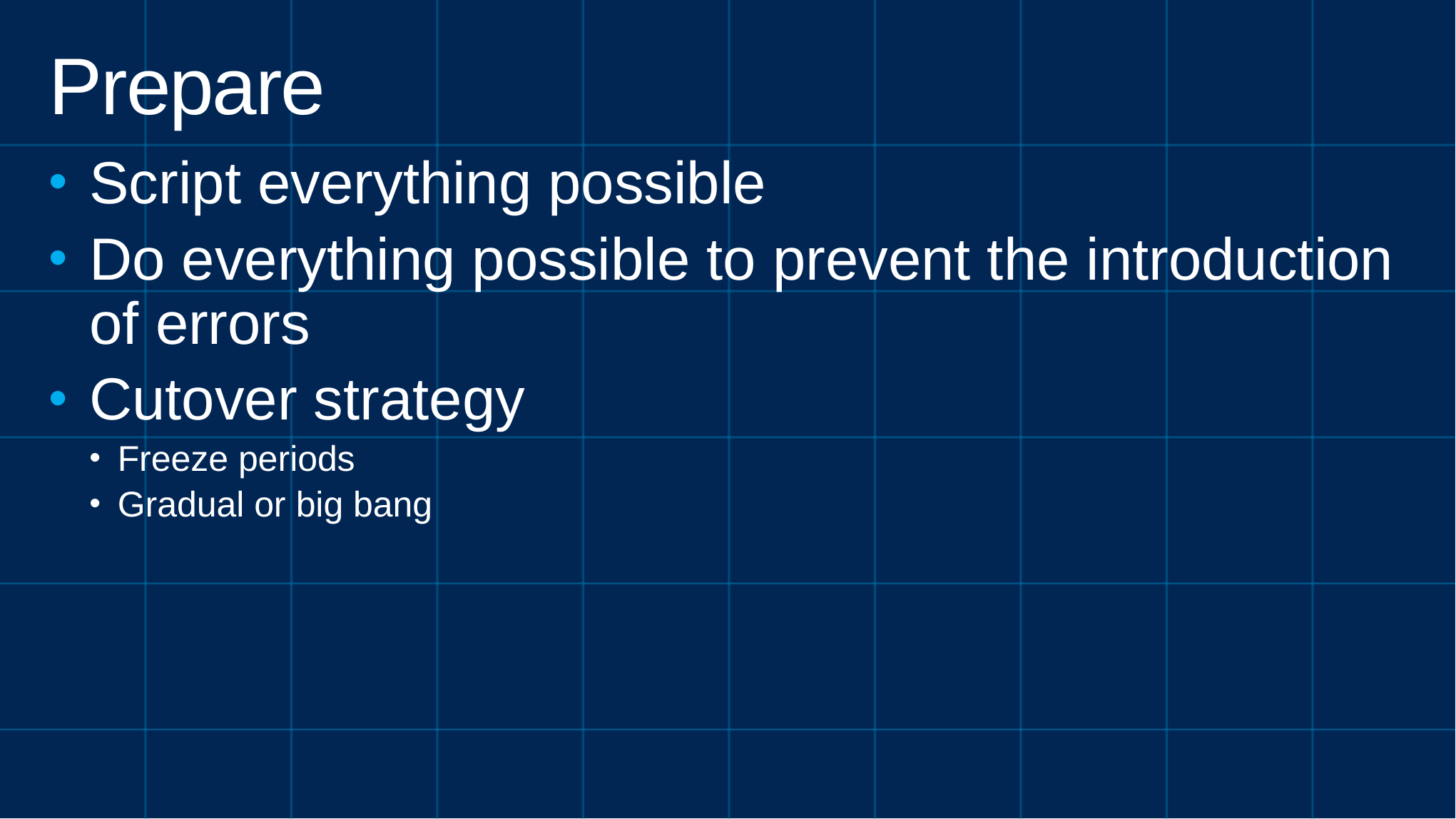

# Prepare
Script everything possible
Do everything possible to prevent the introduction of errors
Cutover strategy
Freeze periods
Gradual or big bang